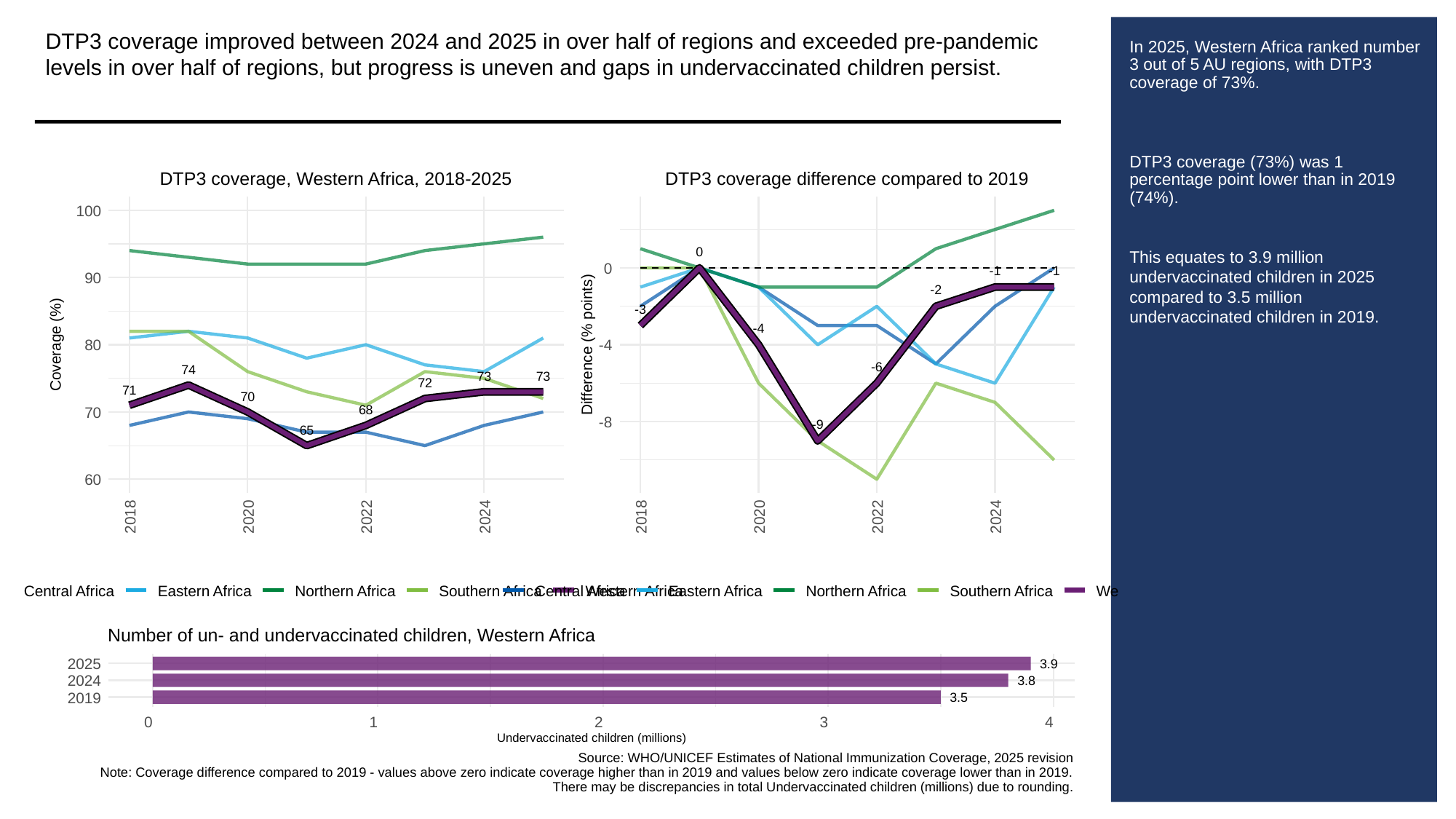

DTP3 coverage improved between 2024 and 2025 in over half of regions and exceeded pre-pandemic levels in over half of regions, but progress is uneven and gaps in undervaccinated children persist.
# In 2025, Western Africa ranked number 3 out of 5 AU regions, with DTP3 coverage of 73%.

DTP3 coverage (73%) was 1 percentage point lower than in 2019 (74%).

This equates to 3.9 million undervaccinated children in 2025 compared to 3.5 million undervaccinated children in 2019.

DTP3 coverage, Western Africa, 2018-2025
DTP3 coverage difference compared to 2019

100

0
0
-1
-1

90

-2
-3

-4

Coverage (%)
80
Difference (% points)
-4

-6
74
73
73
72

71

70
68
70

-8
-9

65

60

2018
2020
2022
2024
2018
2020
2022
2024
Central Africa
Eastern Africa
Northern Africa
Southern Africa
Central Africa
Western Africa
Eastern Africa
Northern Africa
Southern Africa
Western Africa

Number of un- and undervaccinated children, Western Africa

2025
3.9

2024
3.8

2019
3.5

0
1
2
3
4
Undervaccinated children (millions)
Source: WHO/UNICEF Estimates of National Immunization Coverage, 2025 revision
Note: Coverage difference compared to 2019 - values above zero indicate coverage higher than in 2019 and values below zero indicate coverage lower than in 2019.
There may be discrepancies in total Undervaccinated children (millions) due to rounding.